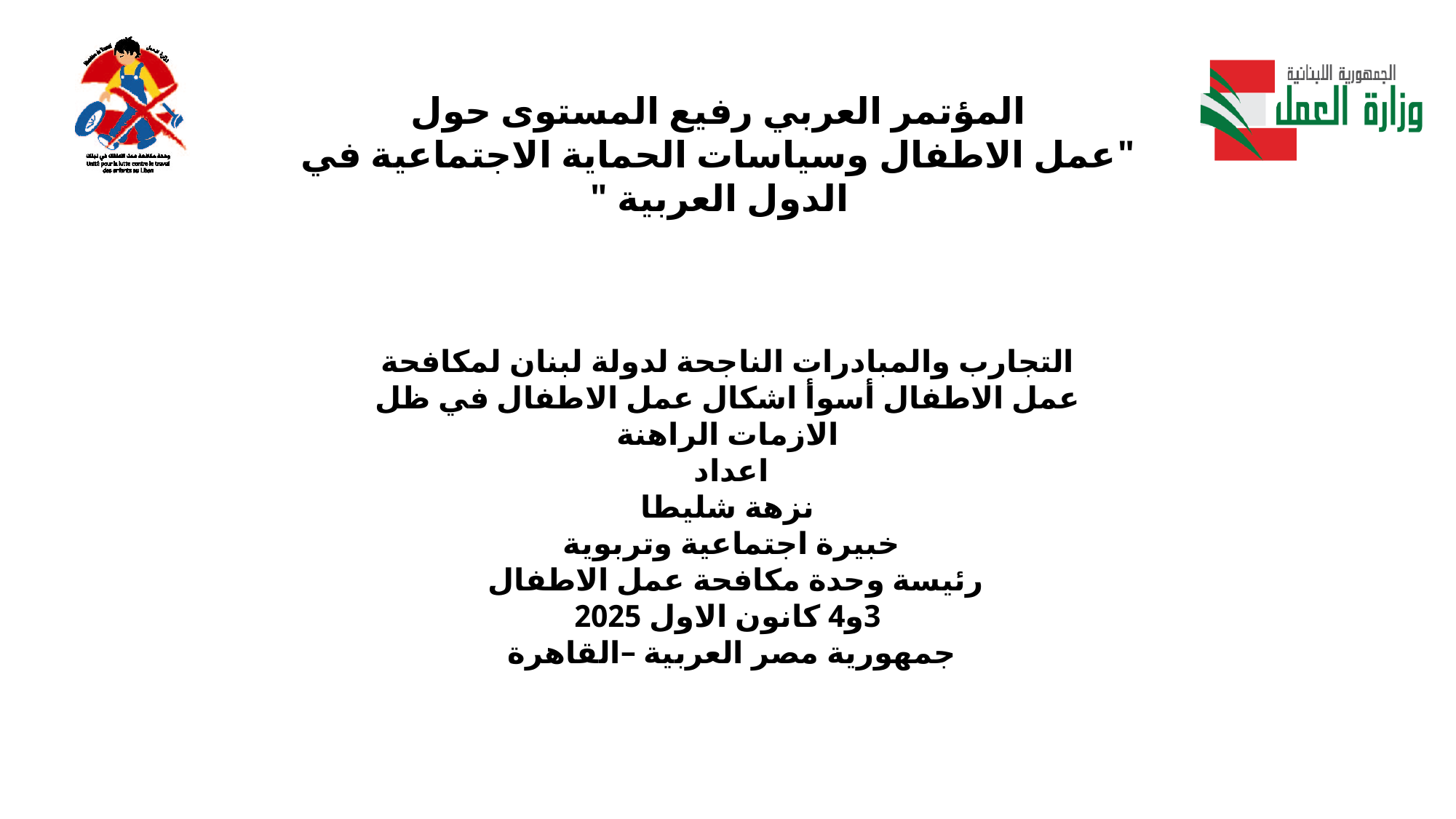

# المؤتمر العربي رفيع المستوى حول "عمل الاطفال وسياسات الحماية الاجتماعية في الدول العربية "
التجارب والمبادرات الناجحة لدولة لبنان لمكافحة عمل الاطفال أسوأ اشكال عمل الاطفال في ظل الازمات الراهنة
اعداد
نزهة شليطا
خبيرة اجتماعية وتربوية
رئيسة وحدة مكافحة عمل الاطفال
3و4 كانون الاول 2025
جمهورية مصر العربية –القاهرة